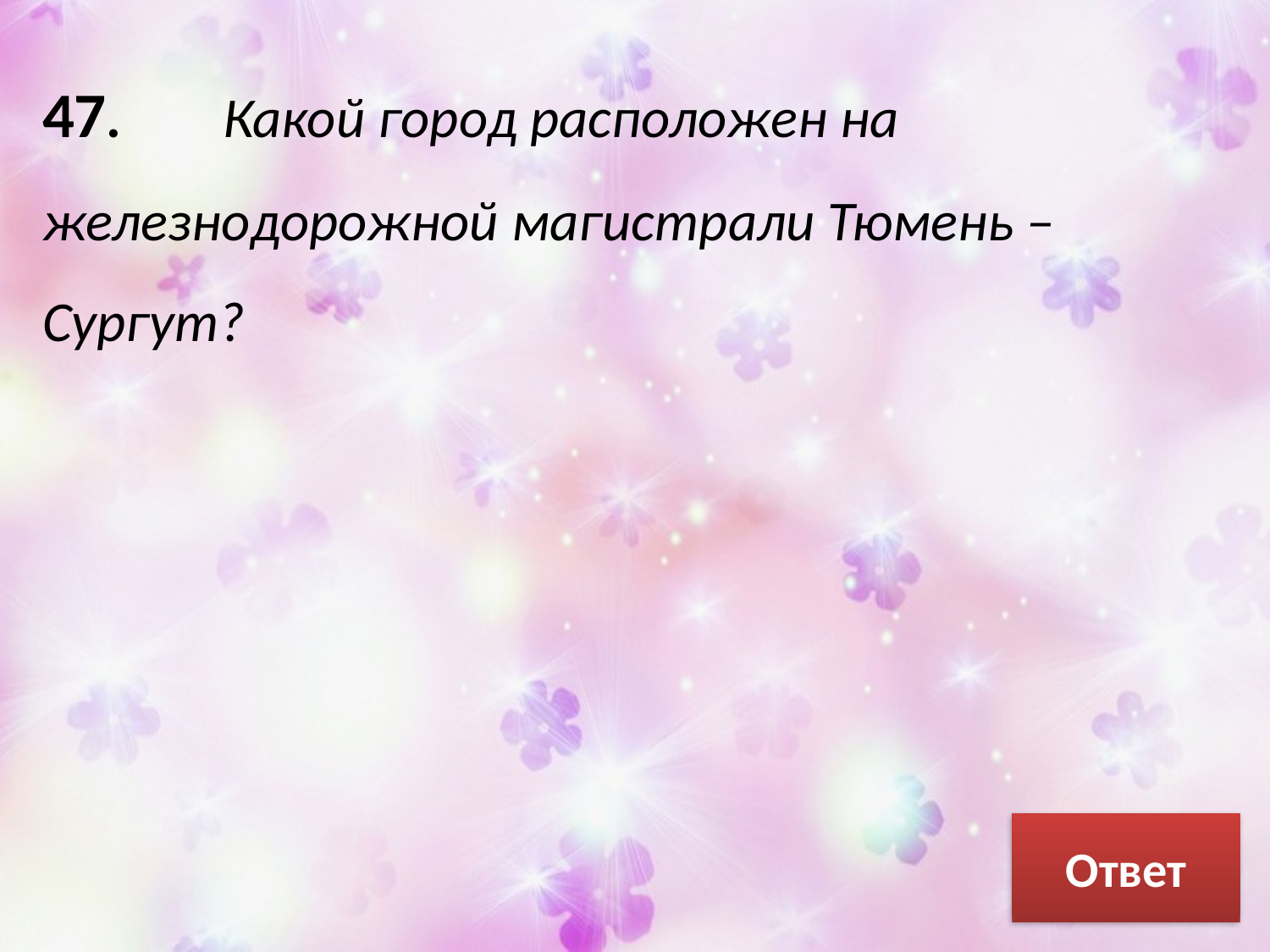

47.        Какой город расположен на железнодорожной магистрали Тюмень – Сургут?
Ответ